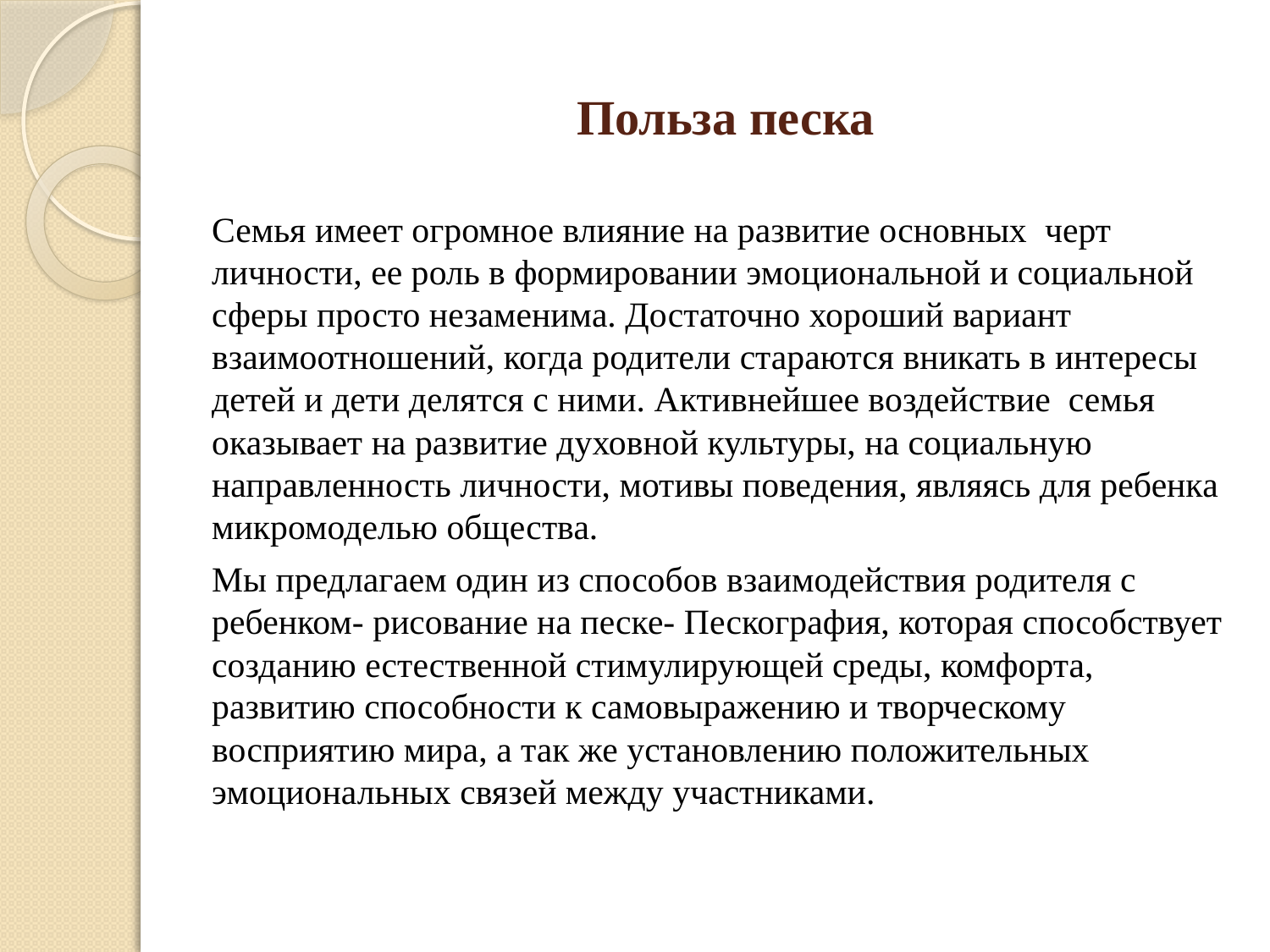

# Польза песка
Семья имеет огромное влияние на развитие основных  черт личности, ее роль в формировании эмоциональной и социальной сферы просто незаменима. Достаточно хороший вариант взаимоотношений, когда родители стараются вникать в интересы детей и дети делятся с ними. Активнейшее воздействие  семья оказывает на развитие духовной культуры, на социальную направленность личности, мотивы поведения, являясь для ребенка микромоделью общества.
Мы предлагаем один из способов взаимодействия родителя с ребенком- рисование на песке- Пескография, которая способствует созданию естественной стимулирующей среды, комфорта, развитию способности к самовыражению и творческому восприятию мира, а так же установлению положительных эмоциональных связей между участниками.